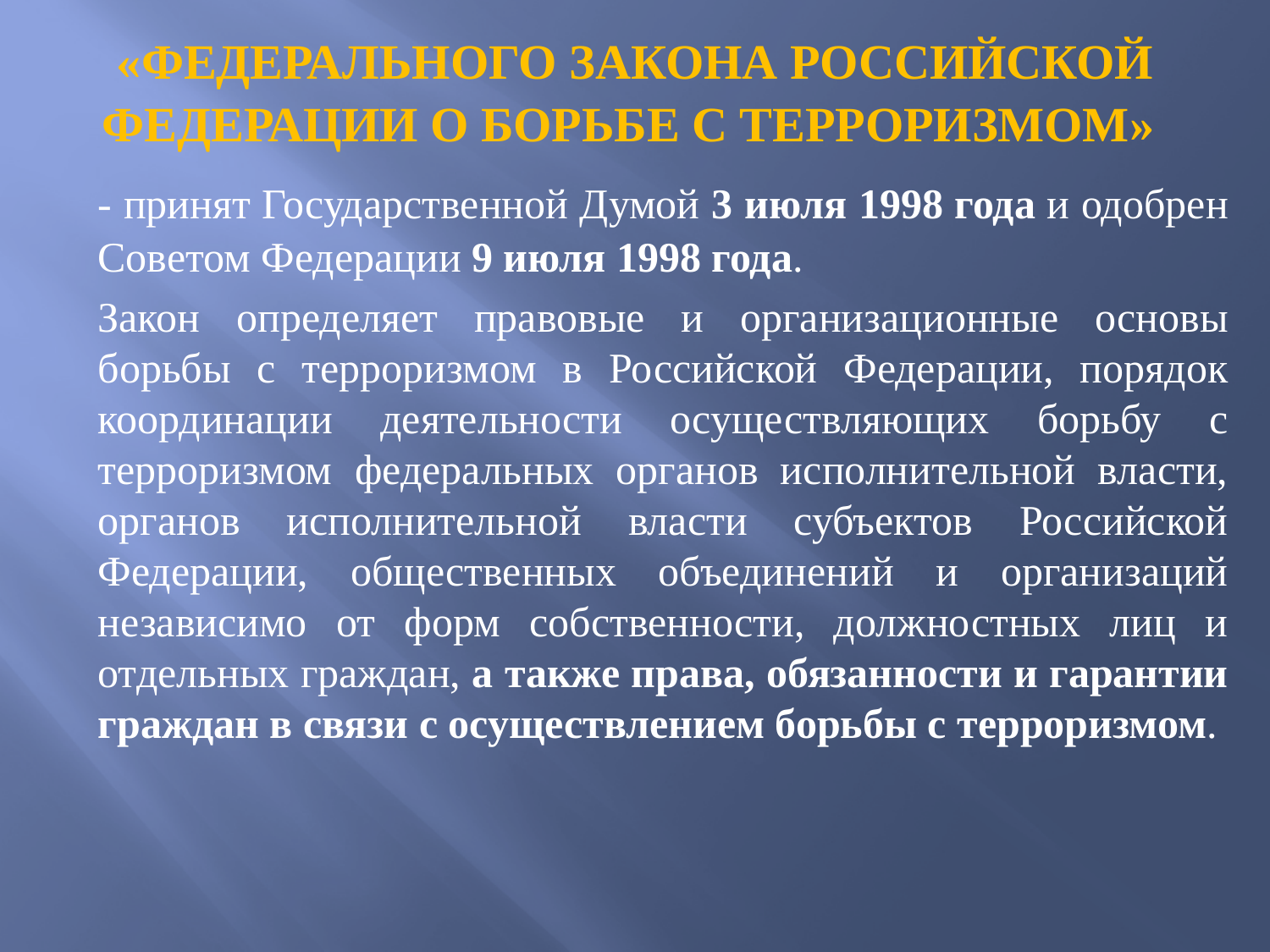

«ФЕДЕРАЛЬНОГО ЗАКОНА РОССИЙСКОЙ ФЕДЕРАЦИИ О БОРЬБЕ С ТЕРРОРИЗМОМ»
	- принят Государственной Думой 3 июля 1998 года и одобрен Советом Федерации 9 июля 1998 года.
	Закон определяет правовые и организационные основы борьбы с терроризмом в Российской Федерации, порядок координации деятельности осуществляющих борьбу с терроризмом федеральных органов исполнительной власти, органов исполнительной власти субъектов Российской Федерации, общественных объединений и организаций независимо от форм собственности, должностных лиц и отдельных граждан, а также права, обязанности и гарантии граждан в связи с осуществлением борьбы с терроризмом.